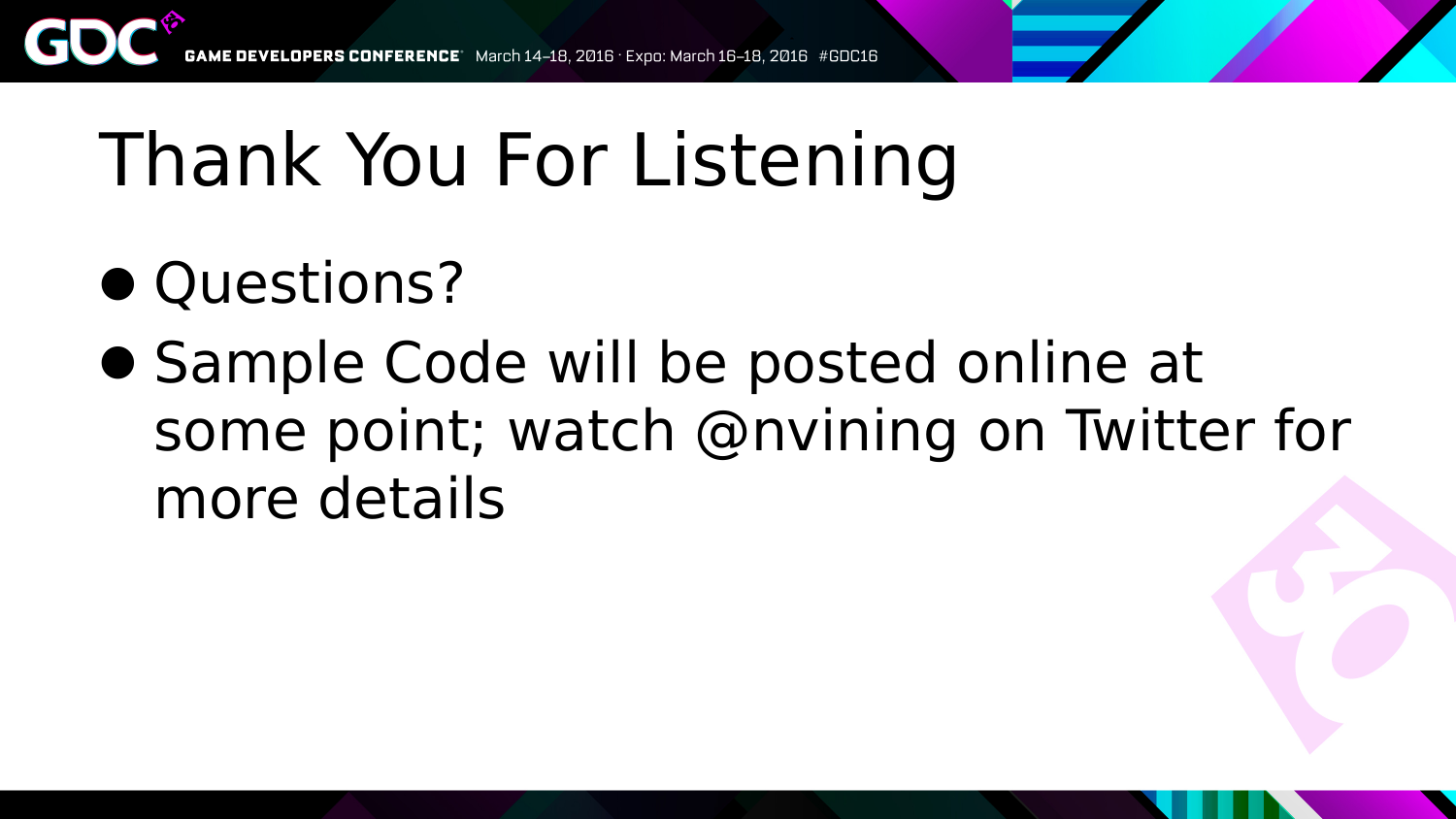

# Thank You For Listening
Questions?
Sample Code will be posted online at some point; watch @nvining on Twitter for more details